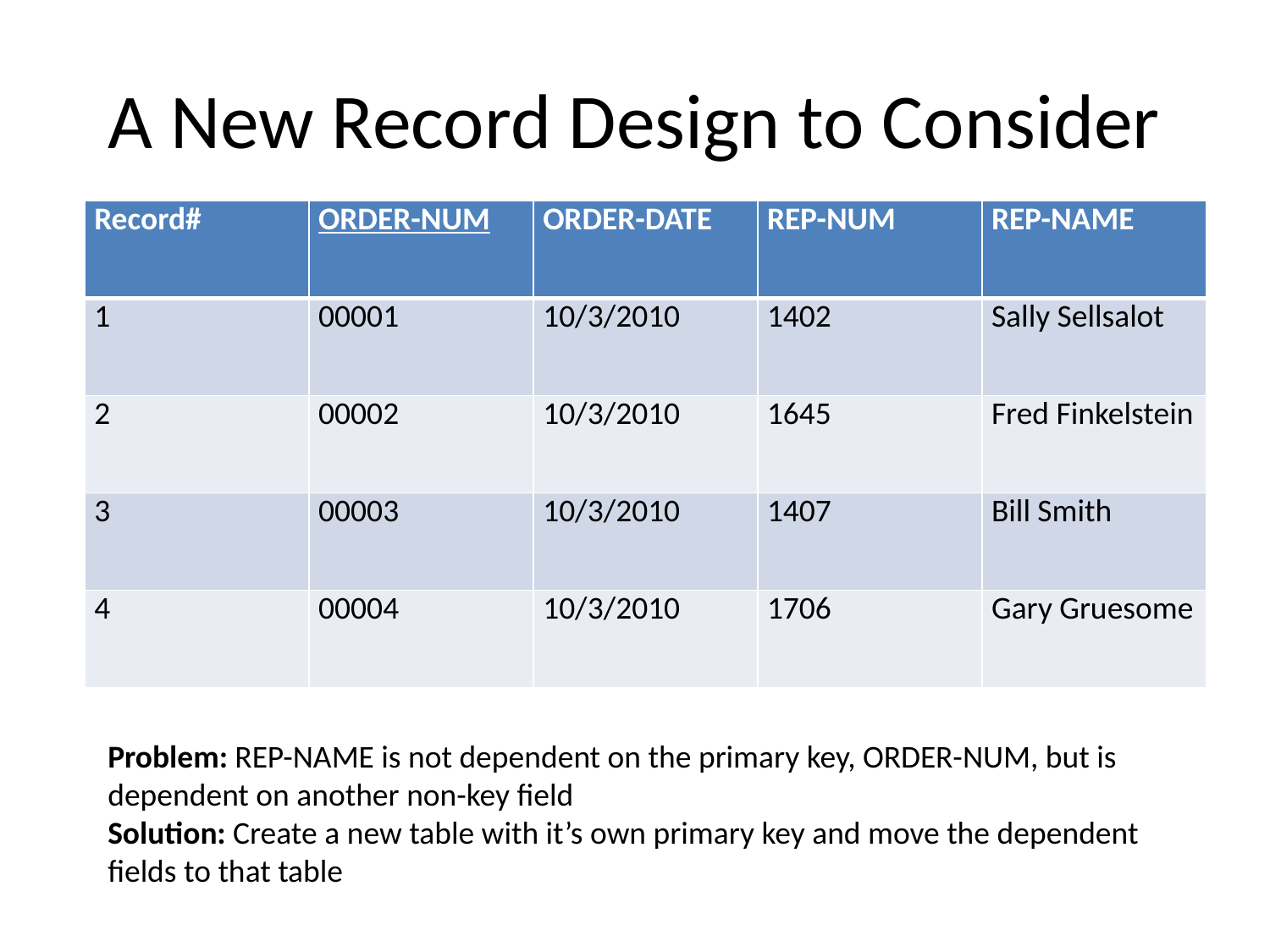

# A New Record Design to Consider
| Record# | ORDER-NUM | ORDER-DATE | REP-NUM | REP-NAME |
| --- | --- | --- | --- | --- |
| 1 | 00001 | 10/3/2010 | 1402 | Sally Sellsalot |
| 2 | 00002 | 10/3/2010 | 1645 | Fred Finkelstein |
| 3 | 00003 | 10/3/2010 | 1407 | Bill Smith |
| 4 | 00004 | 10/3/2010 | 1706 | Gary Gruesome |
Problem: REP-NAME is not dependent on the primary key, ORDER-NUM, but is dependent on another non-key field
Solution: Create a new table with it’s own primary key and move the dependent fields to that table